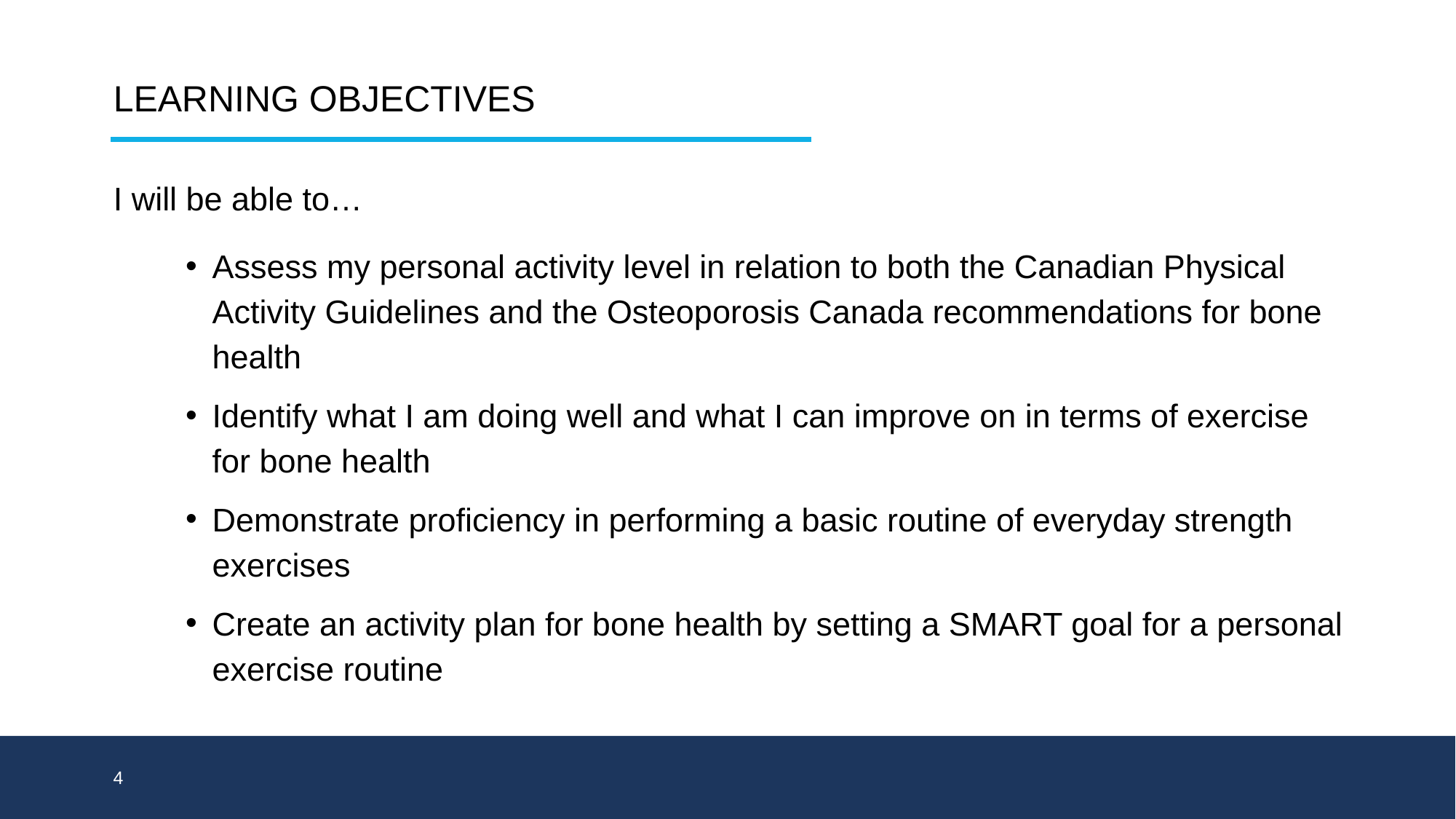

# Learning Objectives
I will be able to…

Assess my personal activity level in relation to both the Canadian Physical Activity Guidelines and the Osteoporosis Canada recommendations for bone health
Identify what I am doing well and what I can improve on in terms of exercise for bone health
Demonstrate proficiency in performing a basic routine of everyday strength exercises
Create an activity plan for bone health by setting a SMART goal for a personal exercise routine